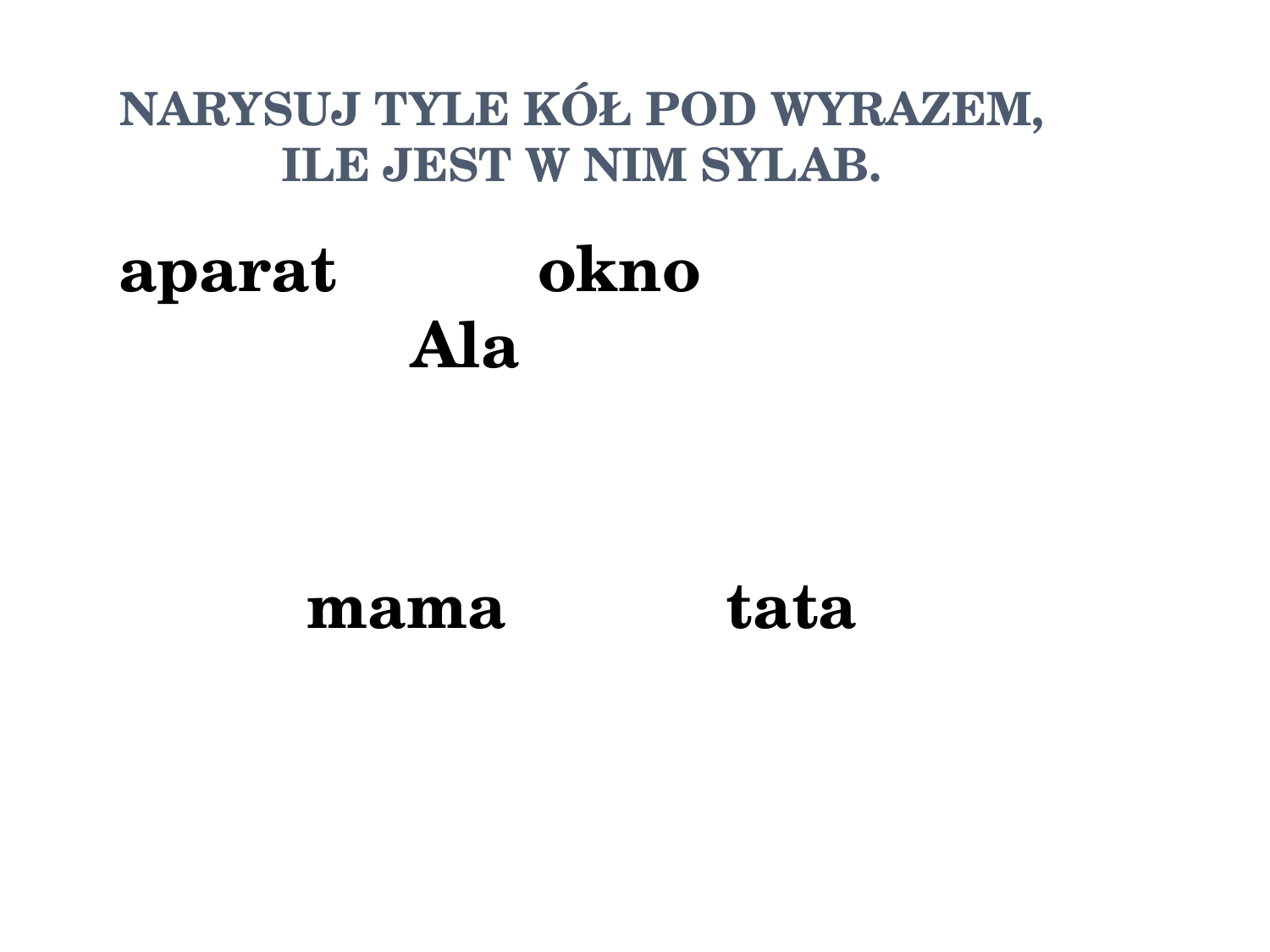

# Narysuj tyle kół pod wyrazem, ile jest w nim sylab.
aparat		okno			Ala

mama		tata